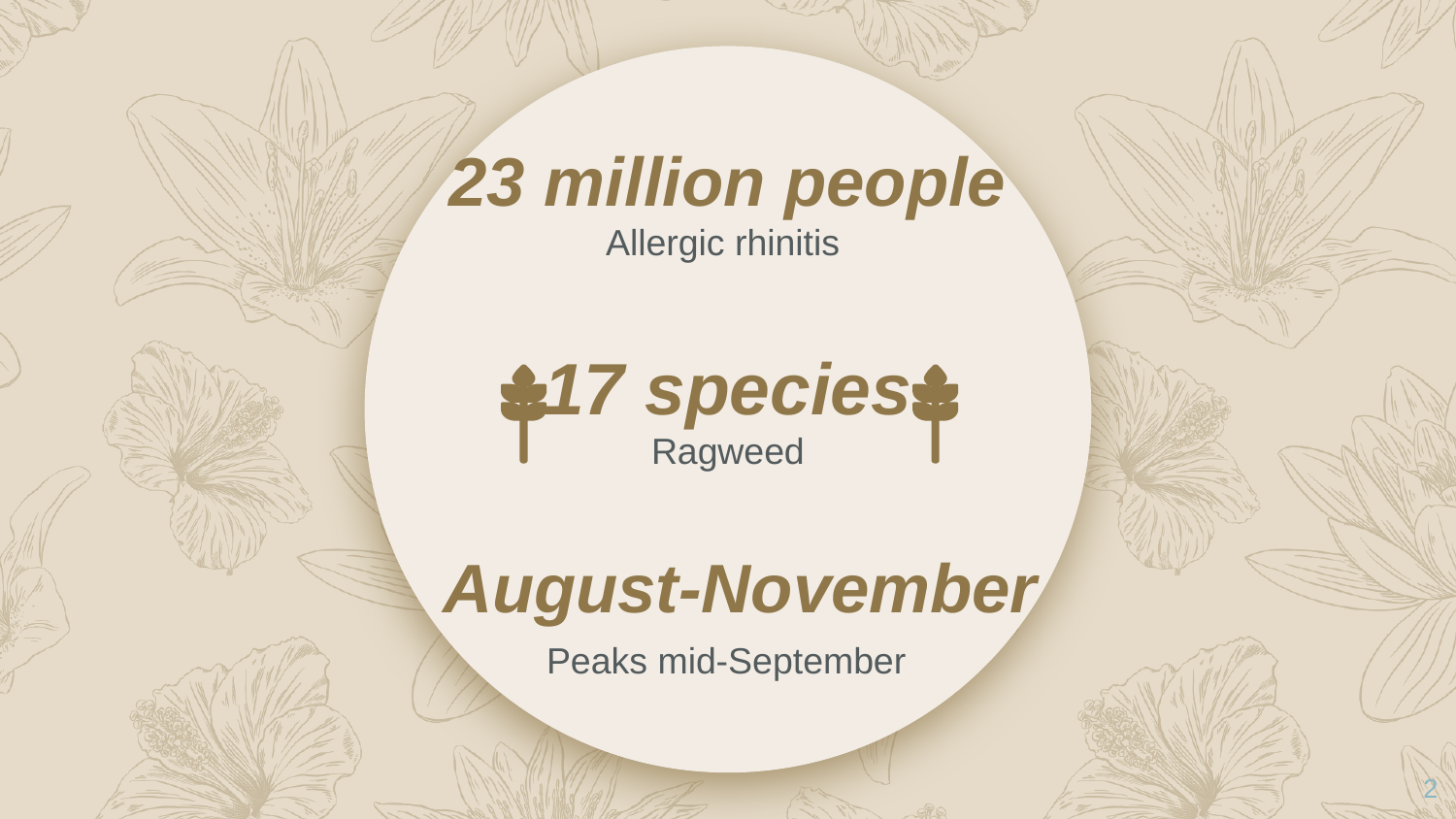

23 million people
Allergic rhinitis
17 species

Ragweed
August-November
Peaks mid-September
2